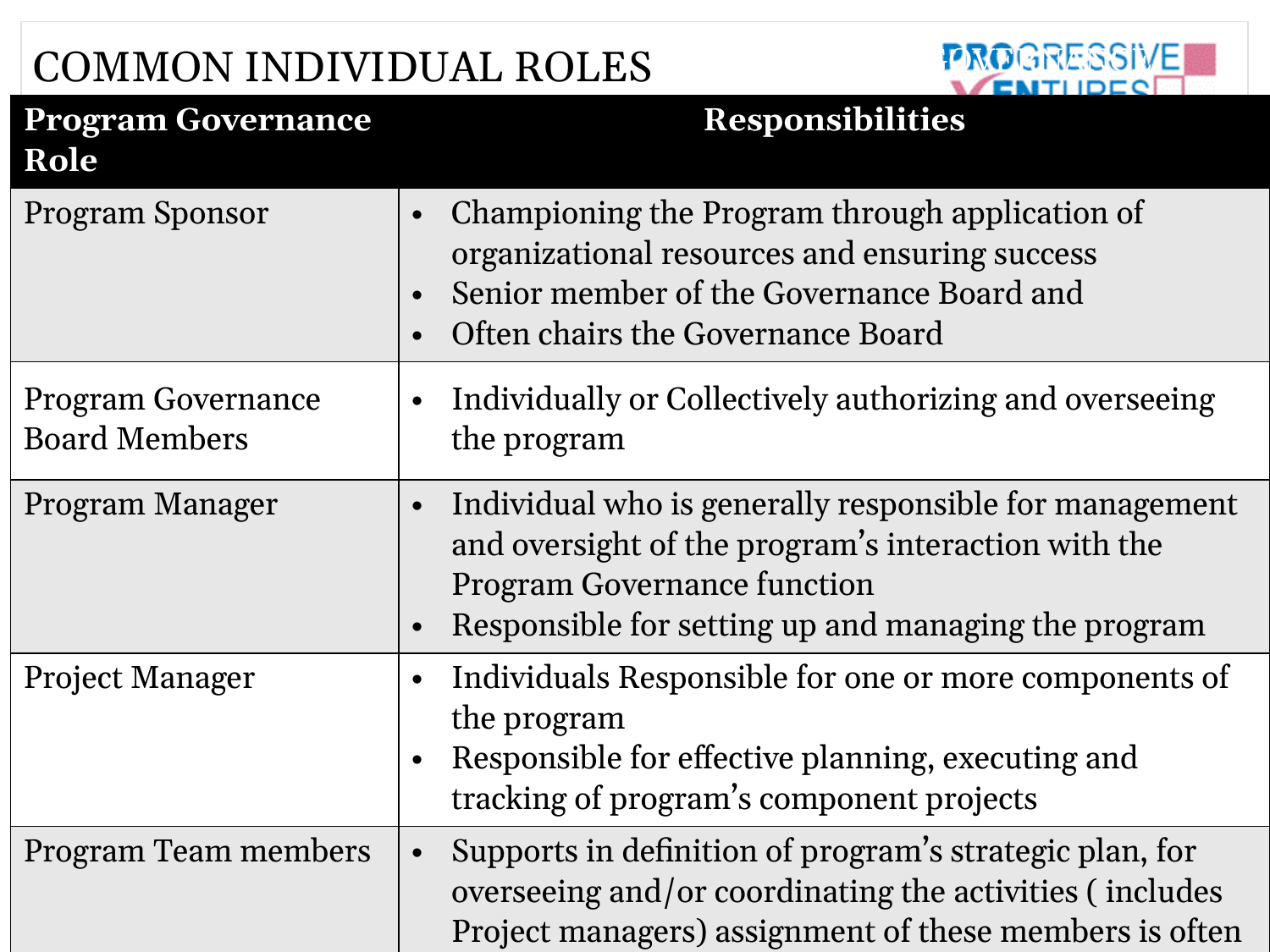

Common Individual Roles related to Program Governance
Common Individual Roles
| Program Governance Role | Responsibilities |
| --- | --- |
| Program Sponsor | Championing the Program through application of organizational resources and ensuring success Senior member of the Governance Board and Often chairs the Governance Board |
| Program Governance Board Members | Individually or Collectively authorizing and overseeing the program |
| Program Manager | Individual who is generally responsible for management and oversight of the program’s interaction with the Program Governance function Responsible for setting up and managing the program |
| Project Manager | Individuals Responsible for one or more components of the program Responsible for effective planning, executing and tracking of program’s component projects |
| Program Team members | Supports in definition of program’s strategic plan, for overseeing and/or coordinating the activities ( includes Project managers) assignment of these members is often endorsed by the Governance Board |
# Develop Program Infrastructure